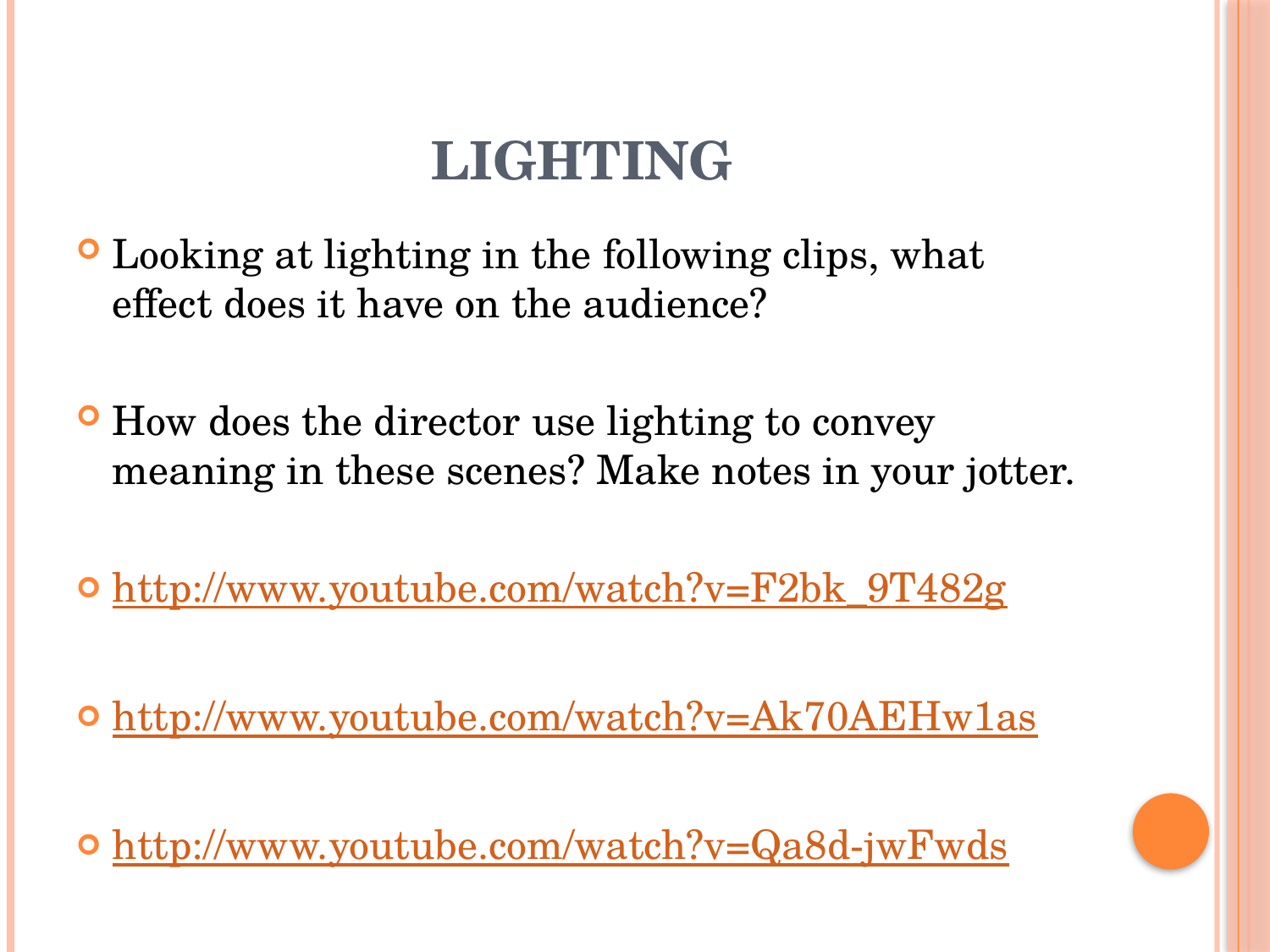

# Lighting
Looking at lighting in the following clips, what effect does it have on the audience?

How does the director use lighting to convey meaning in these scenes? Make notes in your jotter.

http://www.youtube.com/watch?v=F2bk_9T482g

http://www.youtube.com/watch?v=Ak70AEHw1as

http://www.youtube.com/watch?v=Qa8d-jwFwds